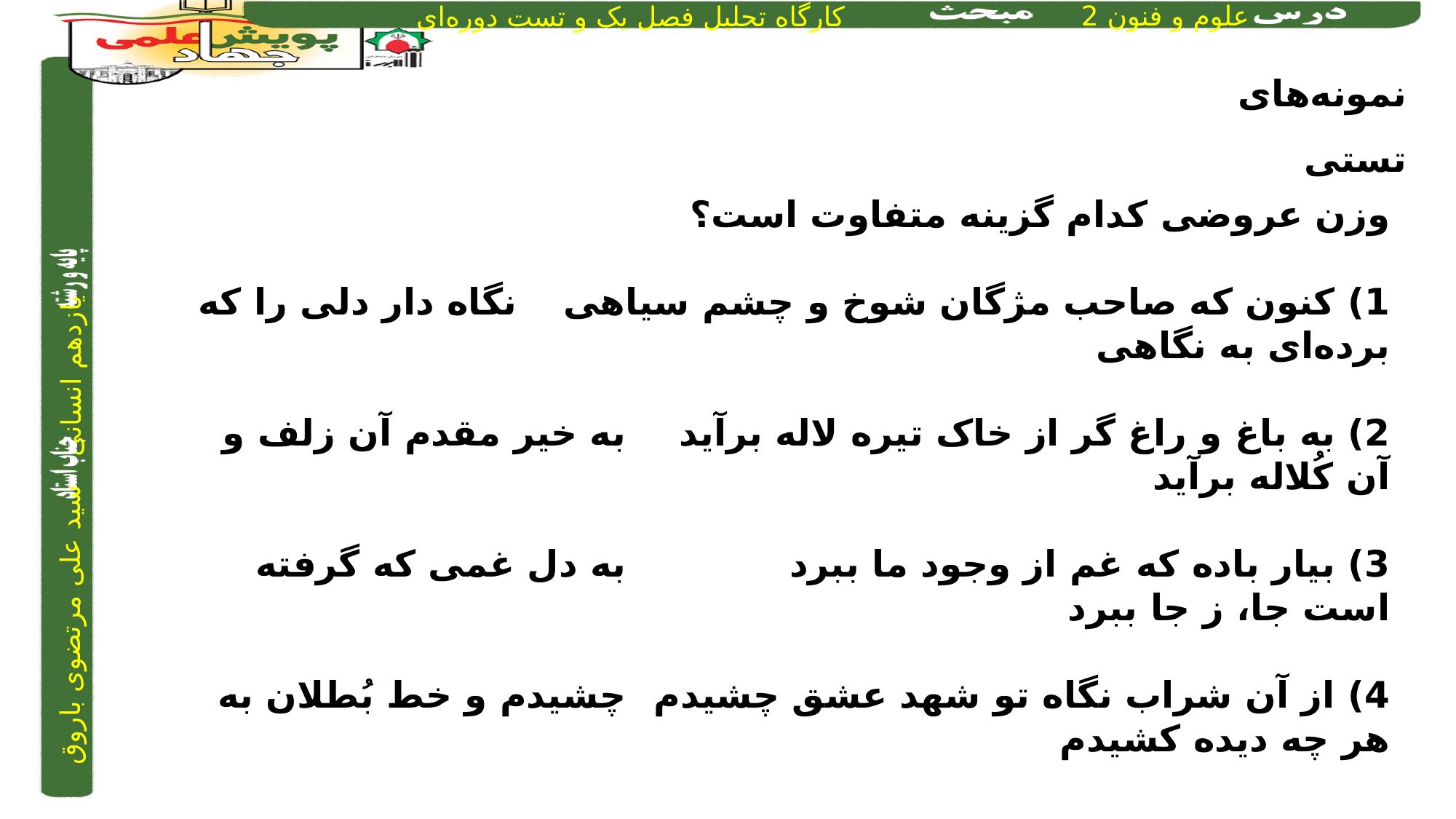

نمونه‌های تستی
وزن عروضی کدام گزینه متفاوت است؟

1) کنون که صاحب مژگان شوخ و چشم سیاهی	 	نگاه دار دلی را که برده‌ای به نگاهی

2) به باغ و راغ گر از خاک تیره لاله برآید	 	به خیر مقدم آن زلف و آن کُلاله برآید

3) بیار باده که غم از وجود ما ببرد		 	به دل غمی که گرفته است جا، ز جا ببرد

4) از آن شراب نگاه تو شهد عشق چشیدم	 	چشیدم و خط بُطلان به هر چه دیده کشیدم

3